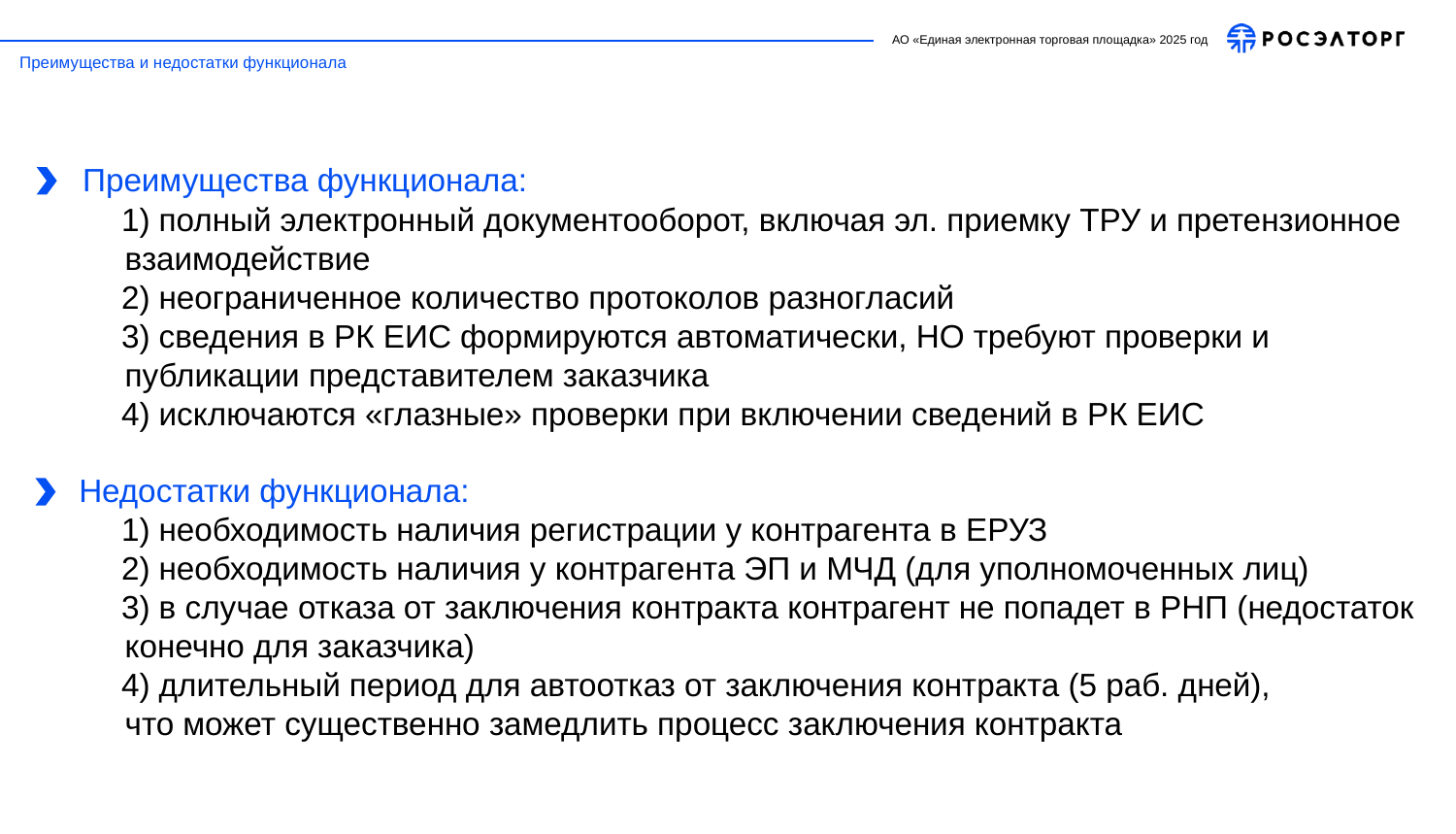

Преимущества и недостатки функционала
	Преимущества функционала:
1) полный электронный документооборот, включая эл. приемку ТРУ и претензионное взаимодействие
2) неограниченное количество протоколов разногласий
3) сведения в РК ЕИС формируются автоматически, НО требуют проверки и публикации представителем заказчика
4) исключаются «глазные» проверки при включении сведений в РК ЕИС

Недостатки функционала:
1) необходимость наличия регистрации у контрагента в ЕРУЗ
2) необходимость наличия у контрагента ЭП и МЧД (для уполномоченных лиц)
3) в случае отказа от заключения контракта контрагент не попадет в РНП (недостаток конечно для заказчика)
4) длительный период для автоотказ от заключения контракта (5 раб. дней),
что может существенно замедлить процесс заключения контракта